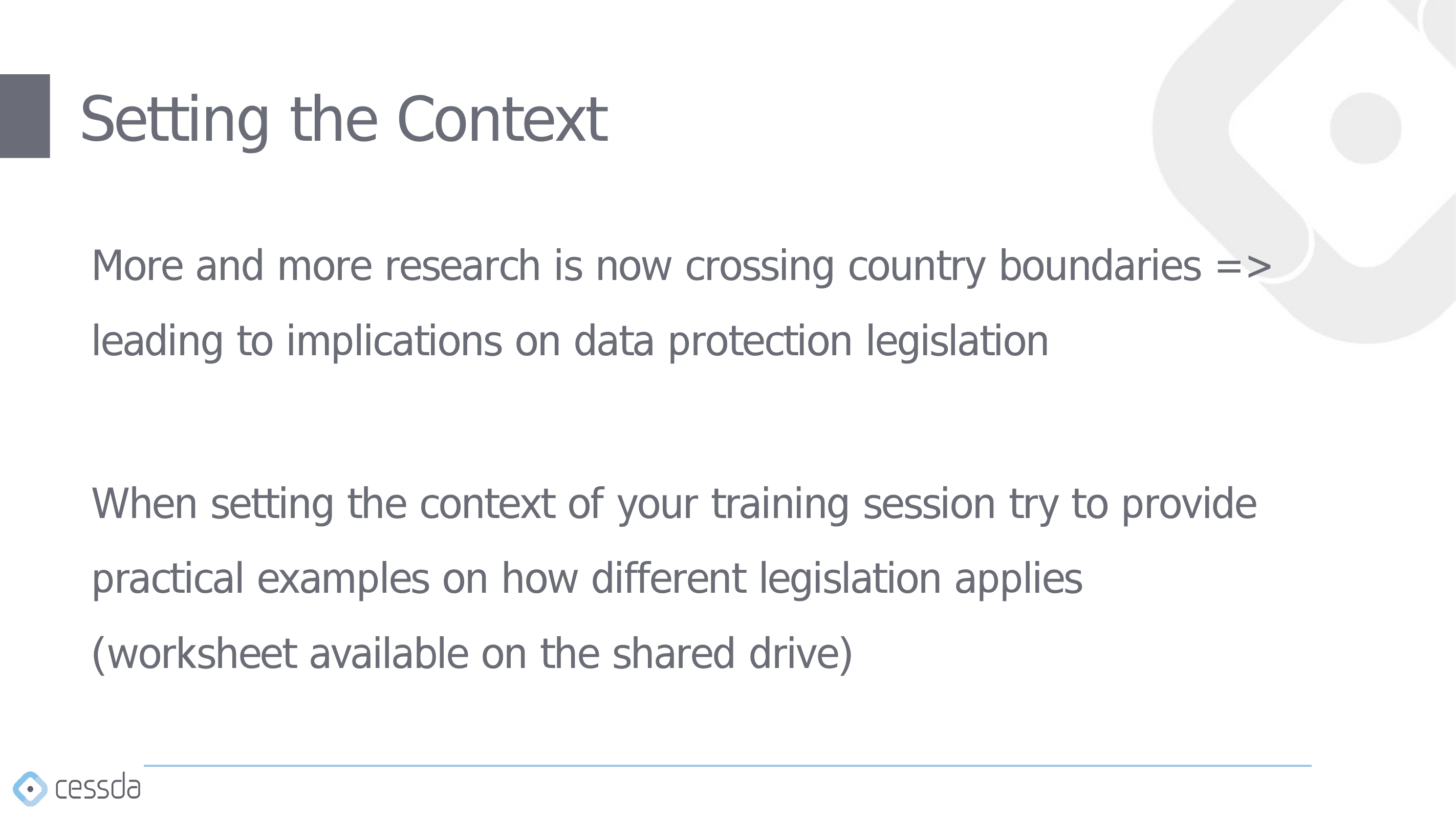

# Setting the Context
More and more research is now crossing country boundaries => leading to implications on data protection legislation

When setting the context of your training session try to provide practical examples on how different legislation applies (worksheet available on the shared drive)